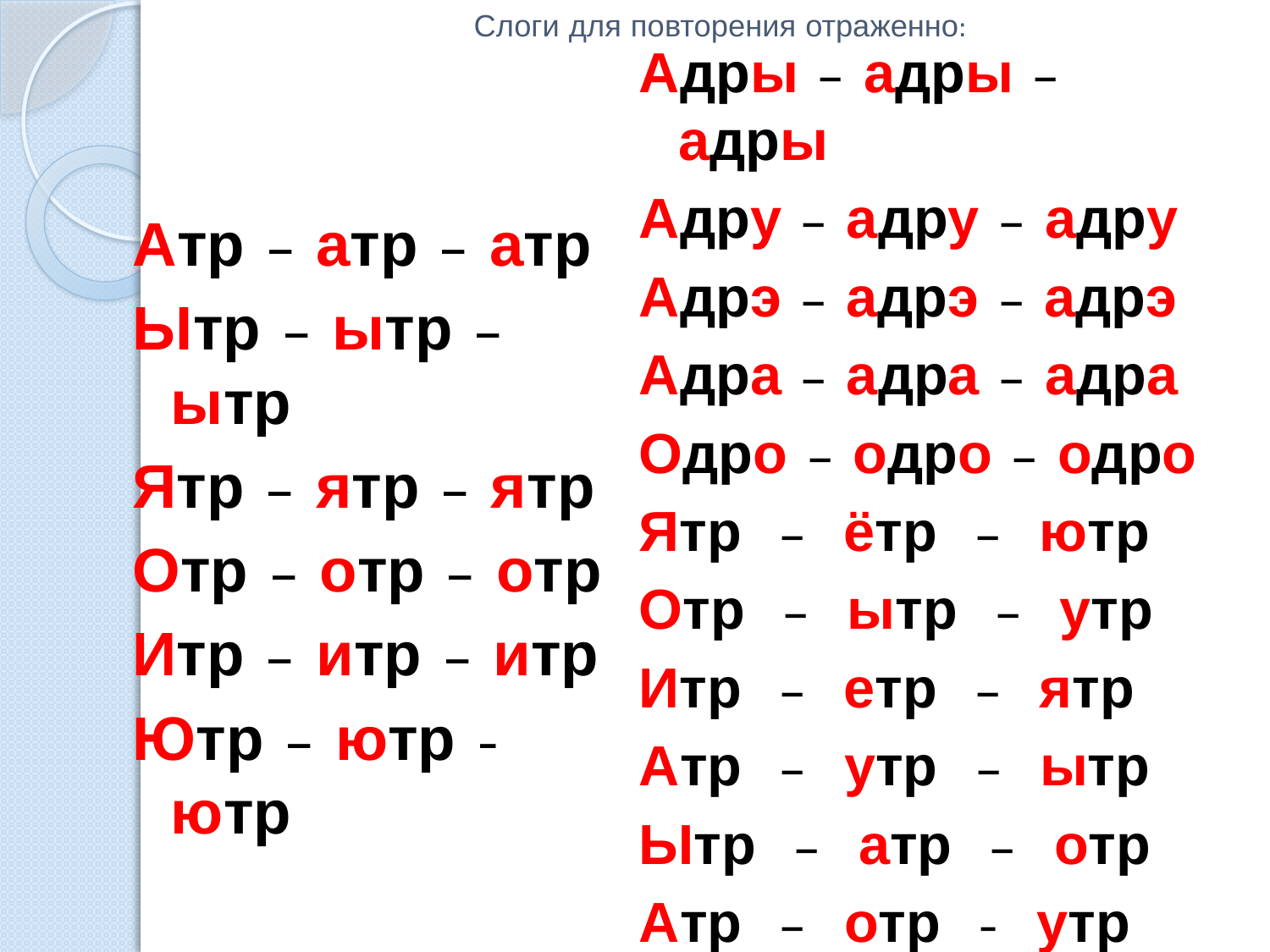

# Слоги для повторения отраженно:
Адры – адры – адры
Адру – адру – адру
Адрэ – адрэ – адрэ
Адра – адра – адра
Одро – одро – одро
Ятр  –  ётр  –  ютр
Отр  –  ытр  –  утр
Итр  –  етр  –  ятр
Атр  –  утр  –  ытр
Ытр  –  атр  –  отр
Атр  –  отр  -  утр
Атр – атр – атр
Ытр – ытр – ытр
Ятр – ятр – ятр
Отр – отр – отр
Итр – итр – итр
Ютр – ютр - ютр